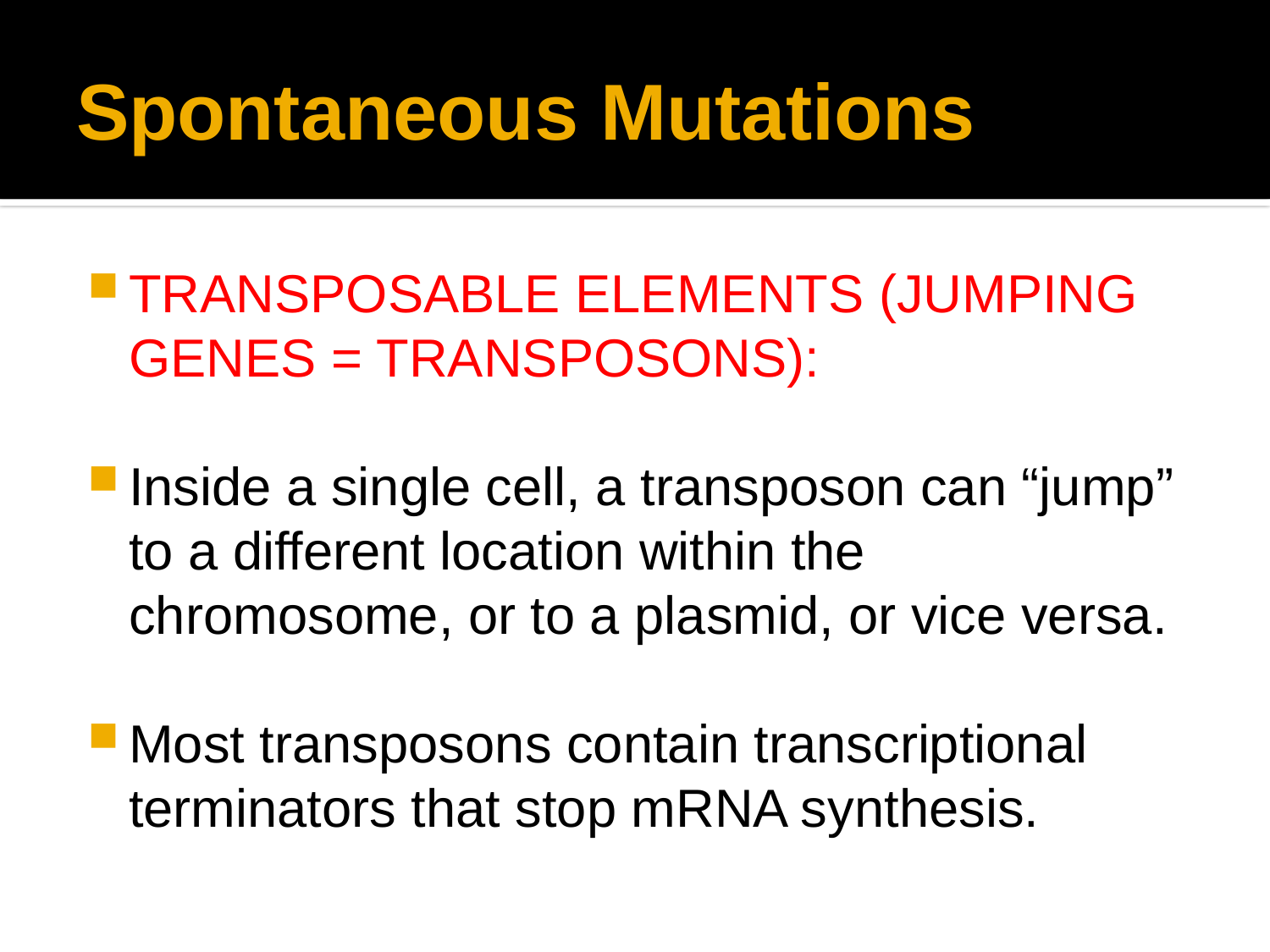

# Spontaneous Mutations
Transposable Elements (Jumping Genes = transposons):

Inside a single cell, a transposon can “jump” to a different location within the chromosome, or to a plasmid, or vice versa.

Most transposons contain transcriptional terminators that stop mRNA synthesis.